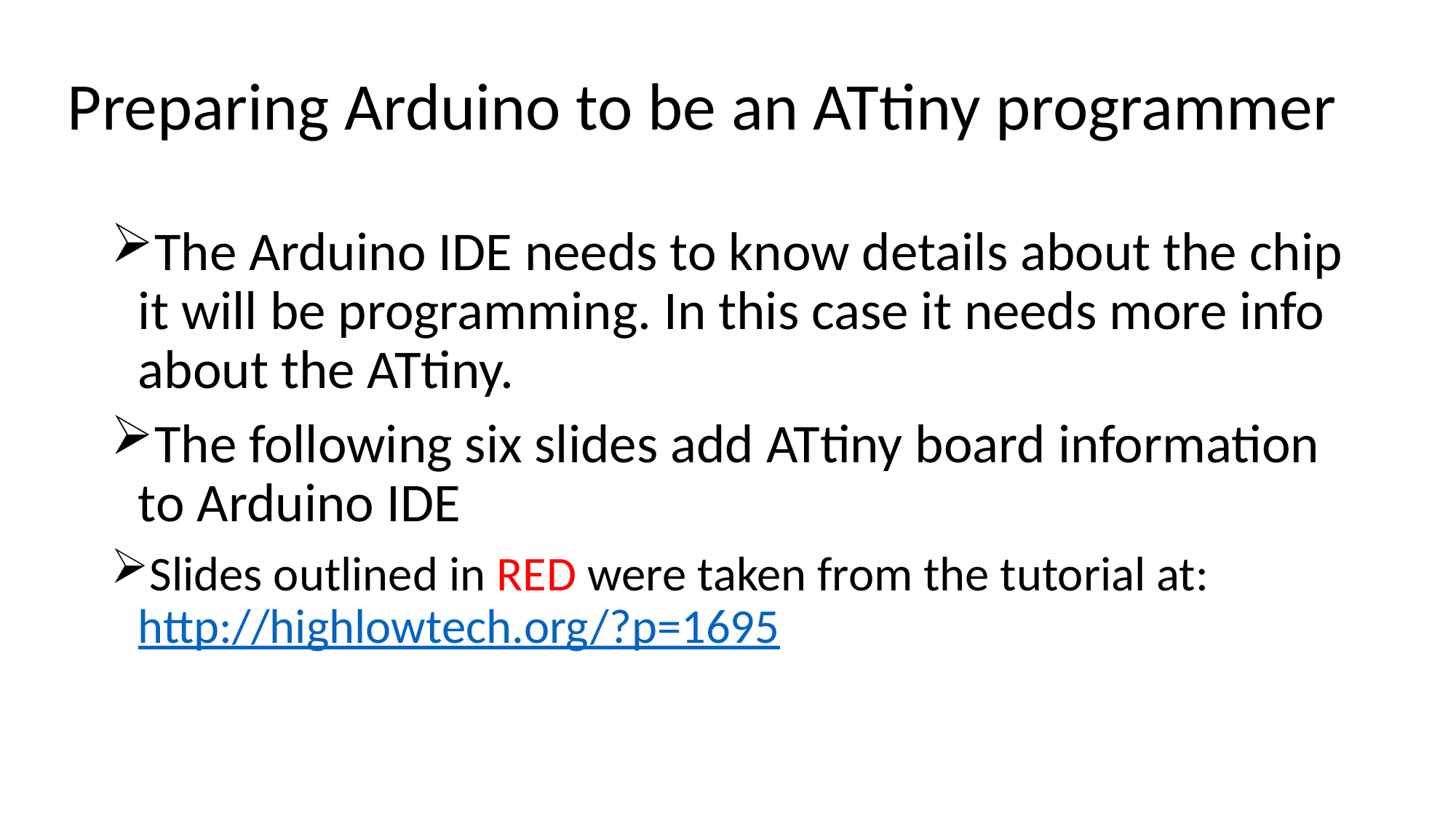

# Preparing Arduino to be an ATtiny programmer
The Arduino IDE needs to know details about the chip it will be programming. In this case it needs more info about the ATtiny.
The following six slides add ATtiny board information to Arduino IDE
Slides outlined in RED were taken from the tutorial at: http://highlowtech.org/?p=1695